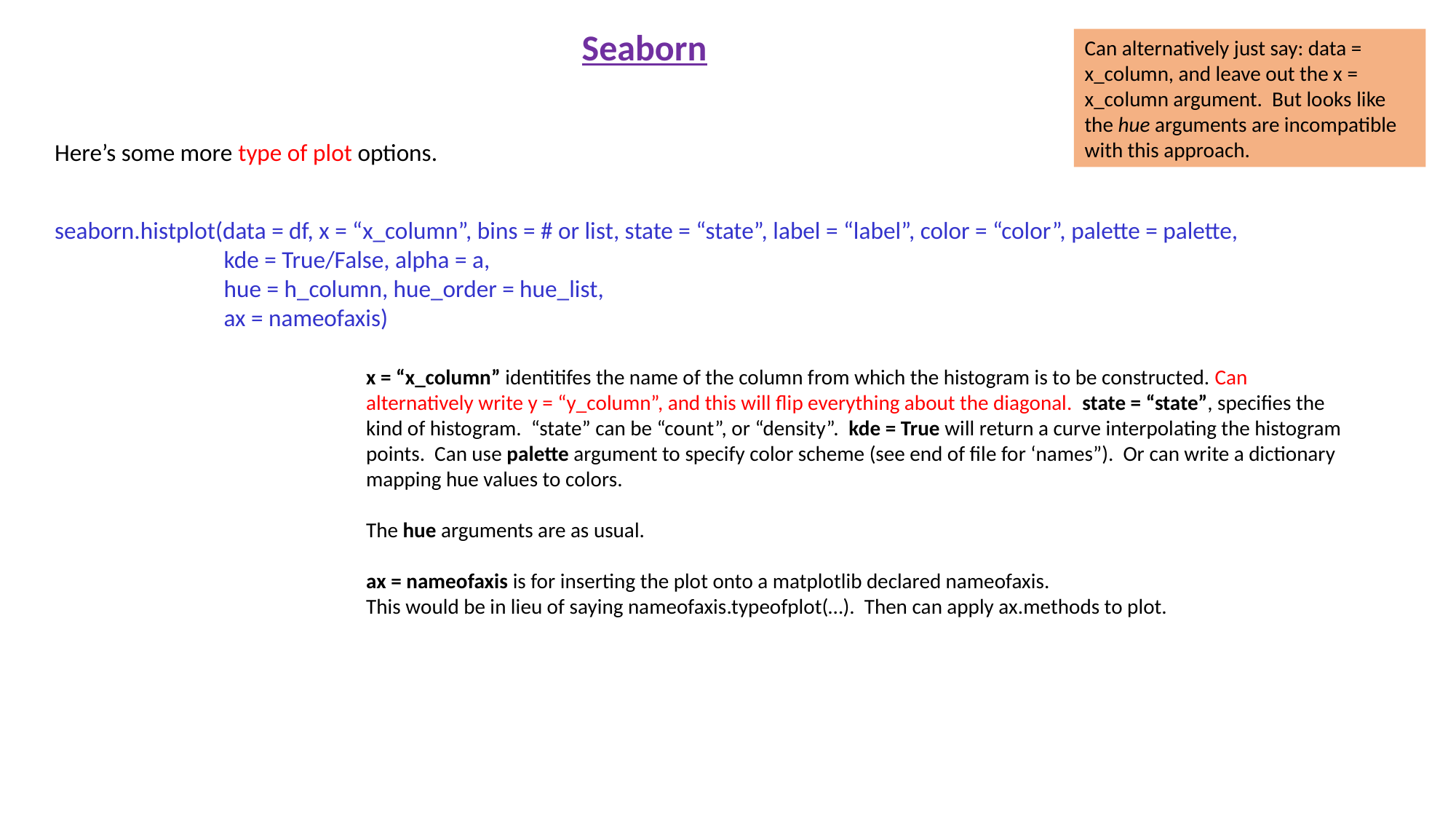

Seaborn
Can alternatively just say: data = x_column, and leave out the x = x_column argument.  But looks like the hue arguments are incompatible with this approach.
Here’s some more type of plot options.
seaborn.histplot(data = df, x = “x_column”, bins = # or list, state = “state”, label = “label”, color = “color”, palette = palette,
	           kde = True/False, alpha = a,
	           hue = h_column, hue_order = hue_list,
	           ax = nameofaxis)
x = “x_column” identitifes the name of the column from which the histogram is to be constructed. Can alternatively write y = “y_column”, and this will flip everything about the diagonal.  state = “state”, specifies the kind of histogram.  “state” can be “count”, or “density”.  kde = True will return a curve interpolating the histogram points.  Can use palette argument to specify color scheme (see end of file for ‘names”).  Or can write a dictionary mapping hue values to colors.

The hue arguments are as usual.

ax = nameofaxis is for inserting the plot onto a matplotlib declared nameofaxis.
This would be in lieu of saying nameofaxis.typeofplot(…).  Then can apply ax.methods to plot.